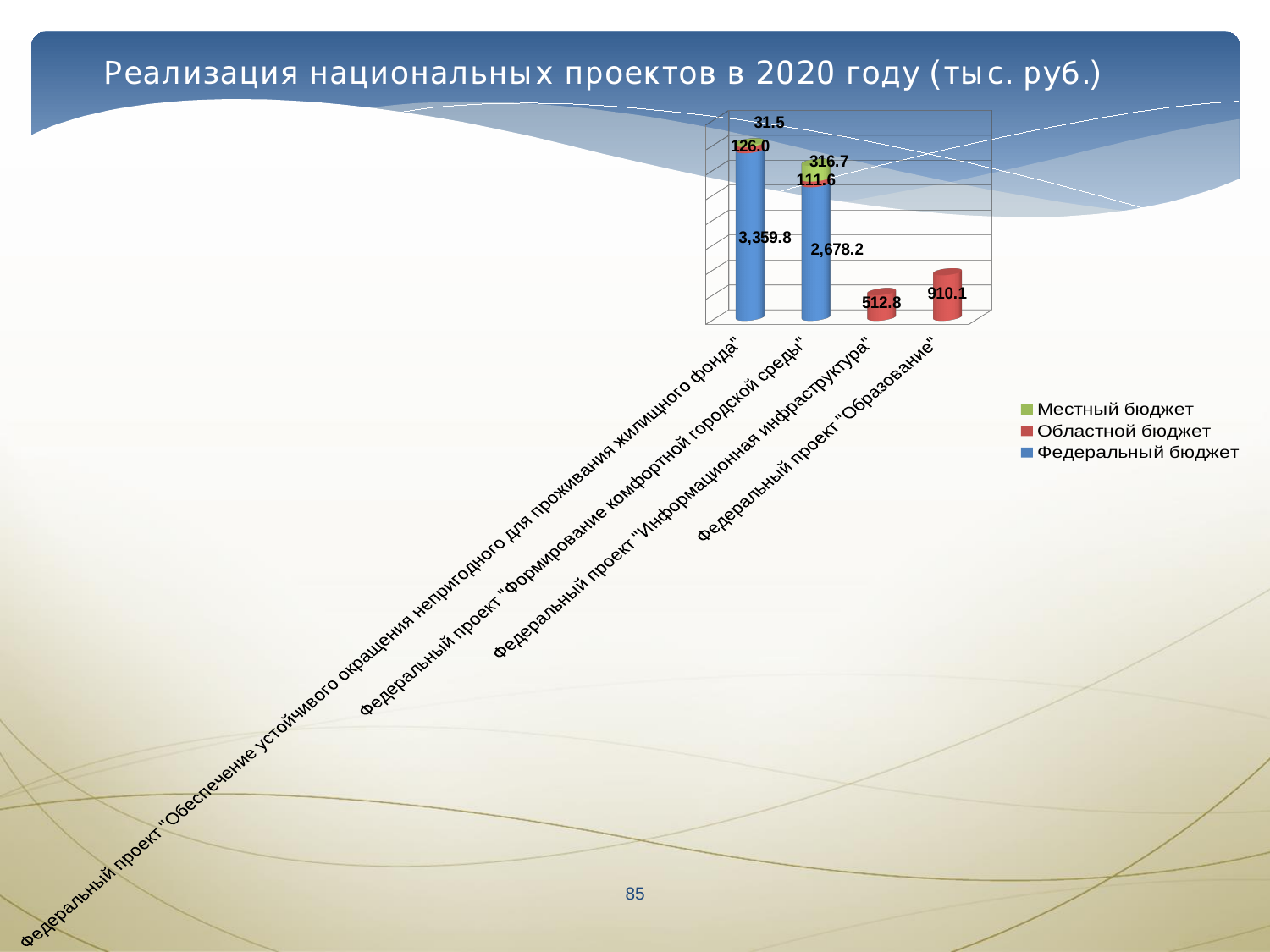

Реализация национальных проектов в 2020 году (тыс. руб.)

[unsupported chart]

85